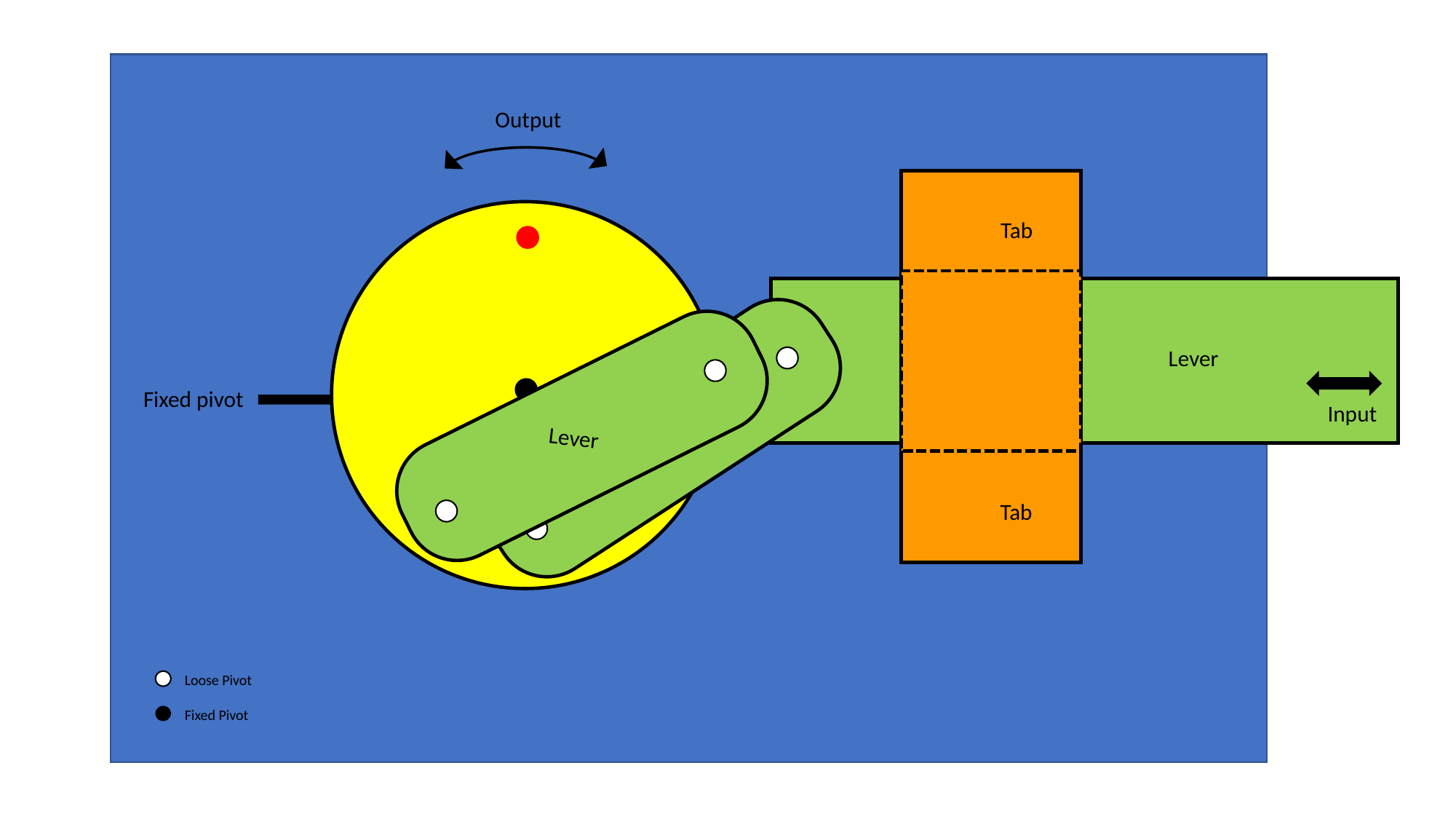

Output

Tab
Tab

Lever

Input

Lever

Lever

Fixed pivot

Loose Pivot

Fixed Pivot